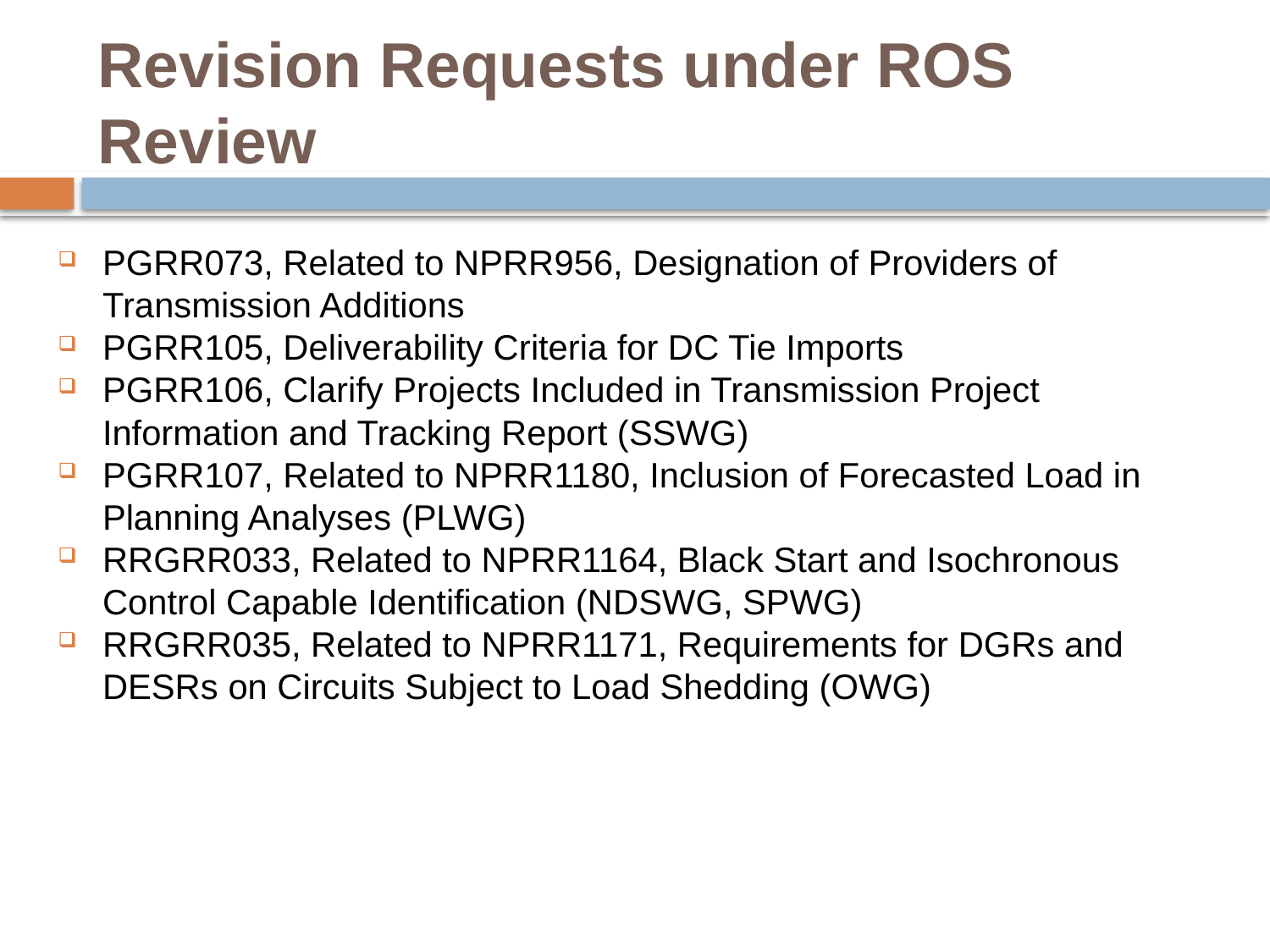

# Revision Requests under ROS Review
PGRR073, Related to NPRR956, Designation of Providers of Transmission Additions
PGRR105, Deliverability Criteria for DC Tie Imports
PGRR106, Clarify Projects Included in Transmission Project Information and Tracking Report (SSWG)
PGRR107, Related to NPRR1180, Inclusion of Forecasted Load in Planning Analyses (PLWG)
RRGRR033, Related to NPRR1164, Black Start and Isochronous Control Capable Identification (NDSWG, SPWG)
RRGRR035, Related to NPRR1171, Requirements for DGRs and DESRs on Circuits Subject to Load Shedding (OWG)